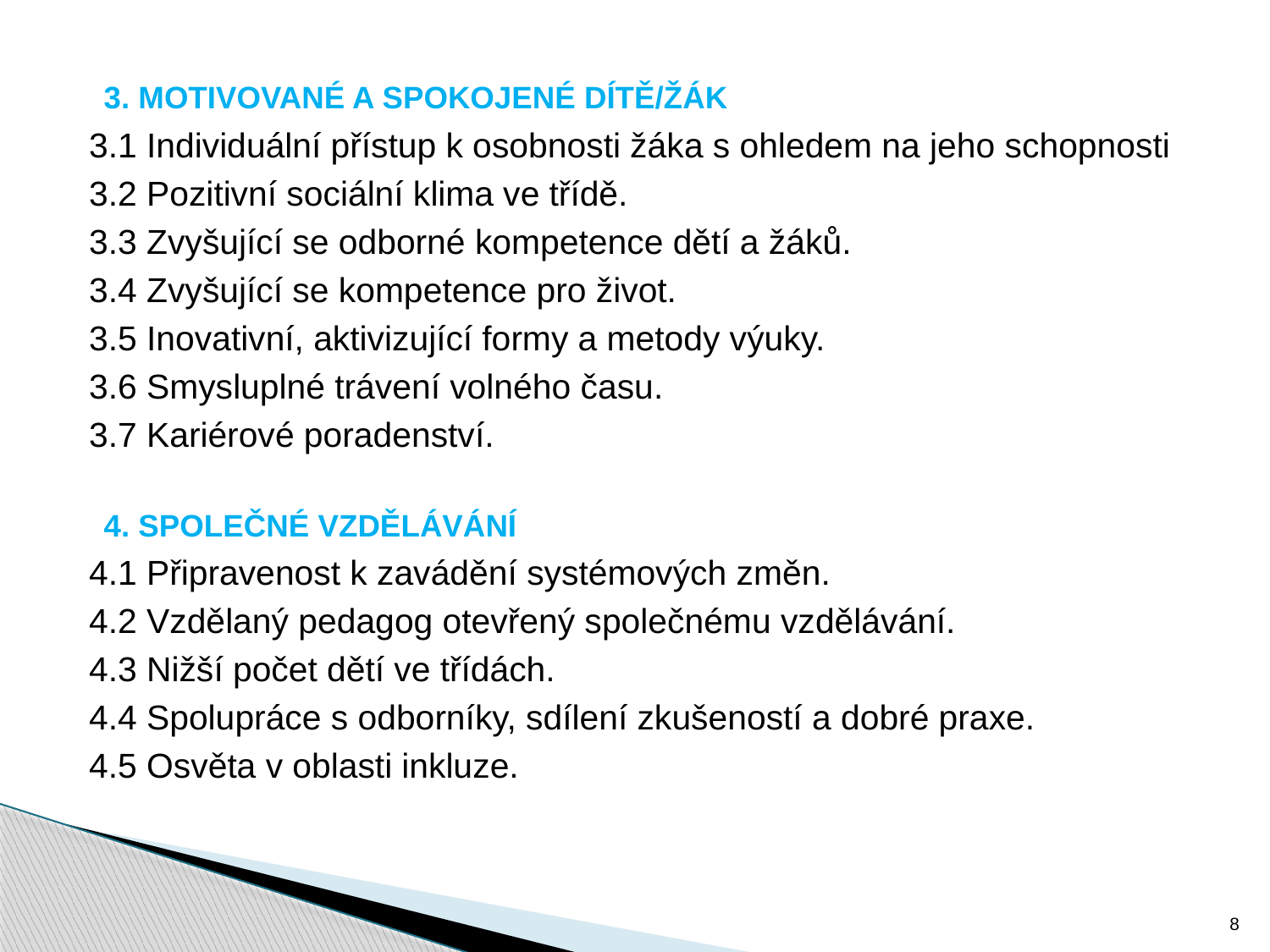

3. MOTIVOVANÉ A SPOKOJENÉ DÍTĚ/ŽÁK
3.1 Individuální přístup k osobnosti žáka s ohledem na jeho schopnosti
3.2 Pozitivní sociální klima ve třídě.
3.3 Zvyšující se odborné kompetence dětí a žáků.
3.4 Zvyšující se kompetence pro život.
3.5 Inovativní, aktivizující formy a metody výuky.
3.6 Smysluplné trávení volného času.
3.7 Kariérové poradenství.

4. SPOLEČNÉ VZDĚLÁVÁNÍ
4.1 Připravenost k zavádění systémových změn.
4.2 Vzdělaný pedagog otevřený společnému vzdělávání.
4.3 Nižší počet dětí ve třídách.
4.4 Spolupráce s odborníky, sdílení zkušeností a dobré praxe.
4.5 Osvěta v oblasti inkluze.

8